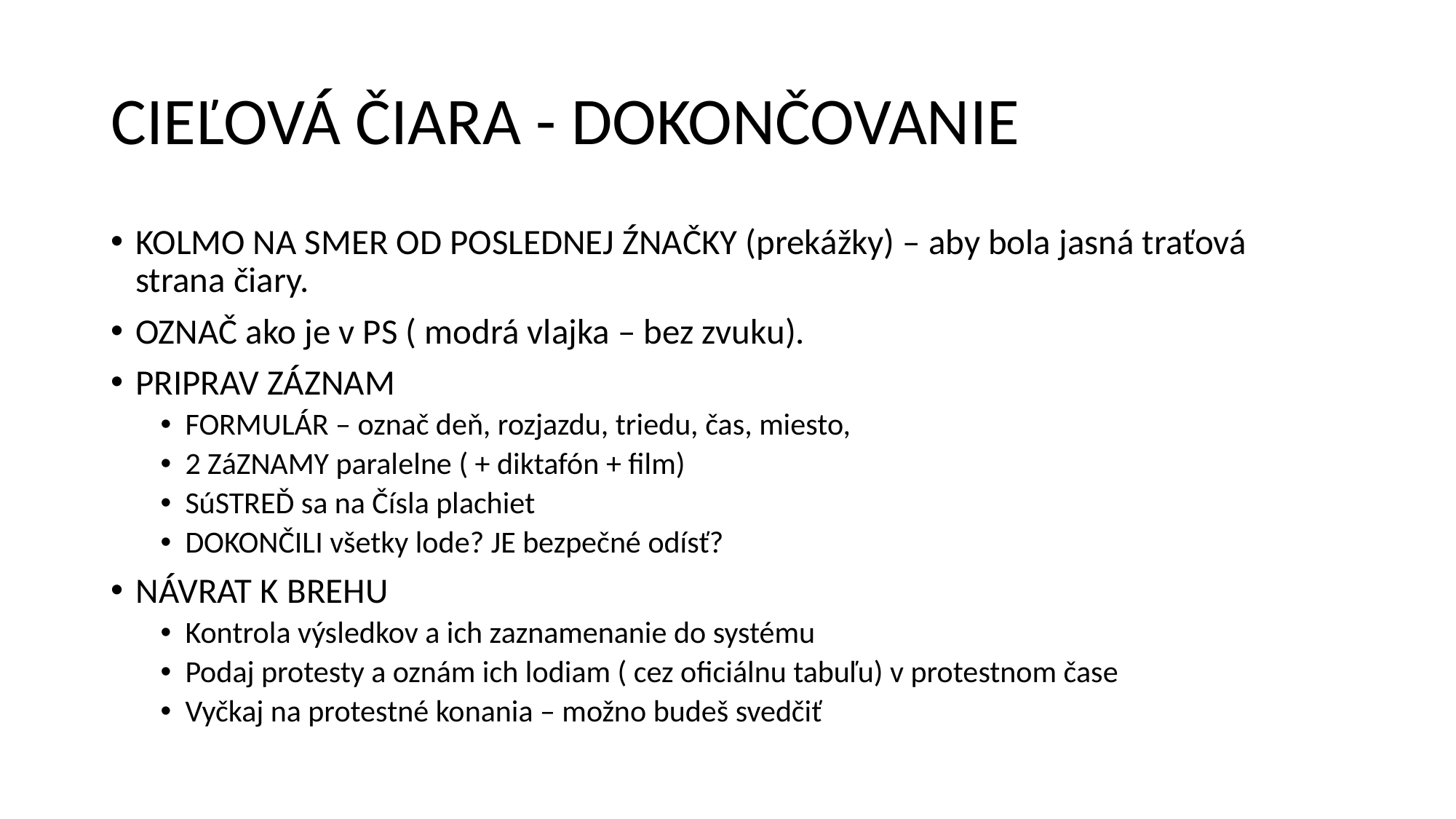

# CIEĽOVÁ ČIARA - DOKONČOVANIE
KOLMO NA SMER OD POSLEDNEJ ŹNAČKY (prekážky) – aby bola jasná traťová strana čiary.
OZNAČ ako je v PS ( modrá vlajka – bez zvuku).
PRIPRAV ZÁZNAM
FORMULÁR – označ deň, rozjazdu, triedu, čas, miesto,
2 ZáZNAMY paralelne ( + diktafón + film)
SúSTREĎ sa na Čísla plachiet
DOKONČILI všetky lode? JE bezpečné odísť?
NÁVRAT K BREHU
Kontrola výsledkov a ich zaznamenanie do systému
Podaj protesty a oznám ich lodiam ( cez oficiálnu tabuľu) v protestnom čase
Vyčkaj na protestné konania – možno budeš svedčiť